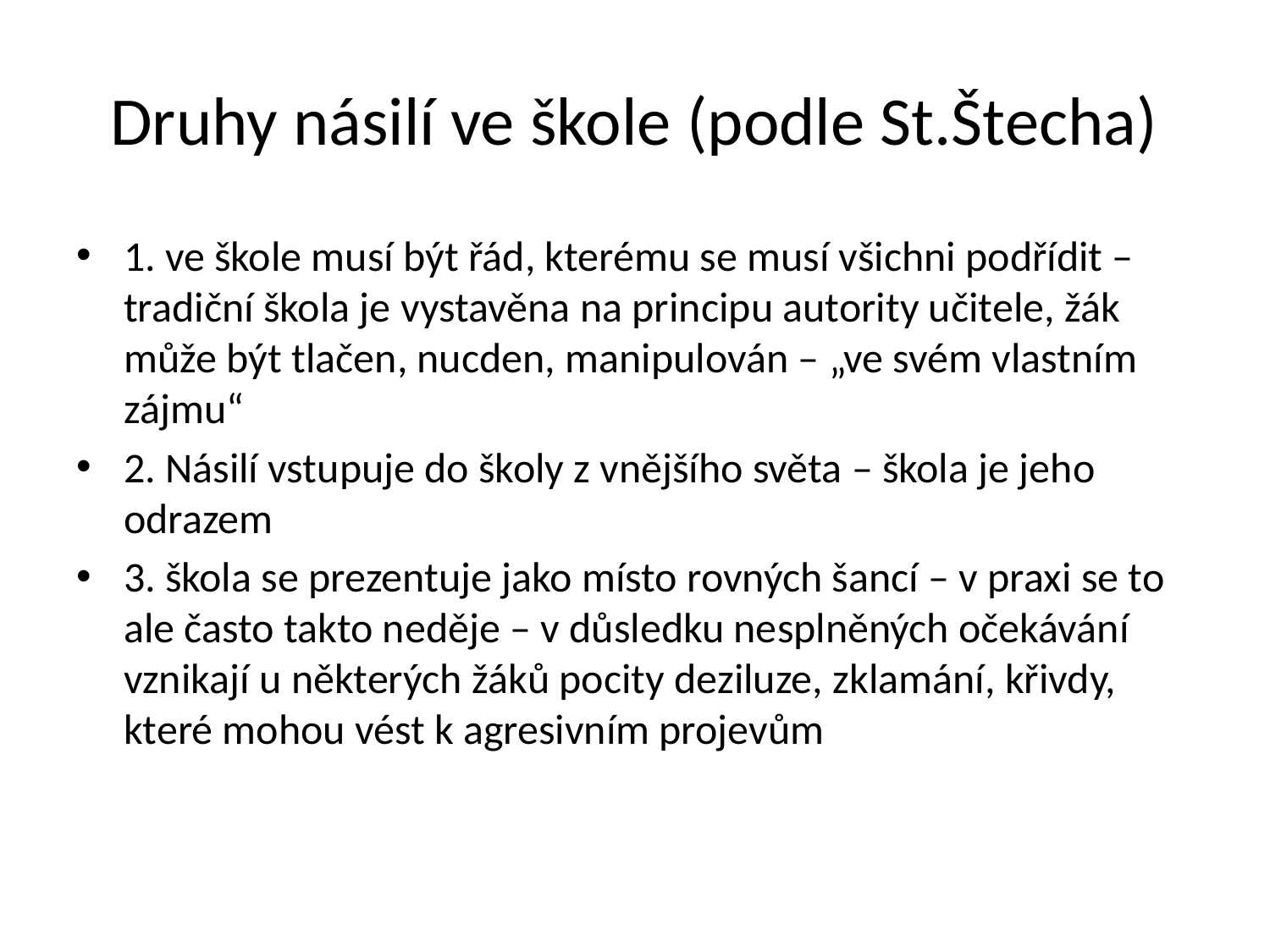

# Druhy násilí ve škole (podle St.Štecha)
1. ve škole musí být řád, kterému se musí všichni podřídit – tradiční škola je vystavěna na principu autority učitele, žák může být tlačen, nucden, manipulován – „ve svém vlastním zájmu“
2. Násilí vstupuje do školy z vnějšího světa – škola je jeho odrazem
3. škola se prezentuje jako místo rovných šancí – v praxi se to ale často takto neděje – v důsledku nesplněných očekávání vznikají u některých žáků pocity deziluze, zklamání, křivdy, které mohou vést k agresivním projevům